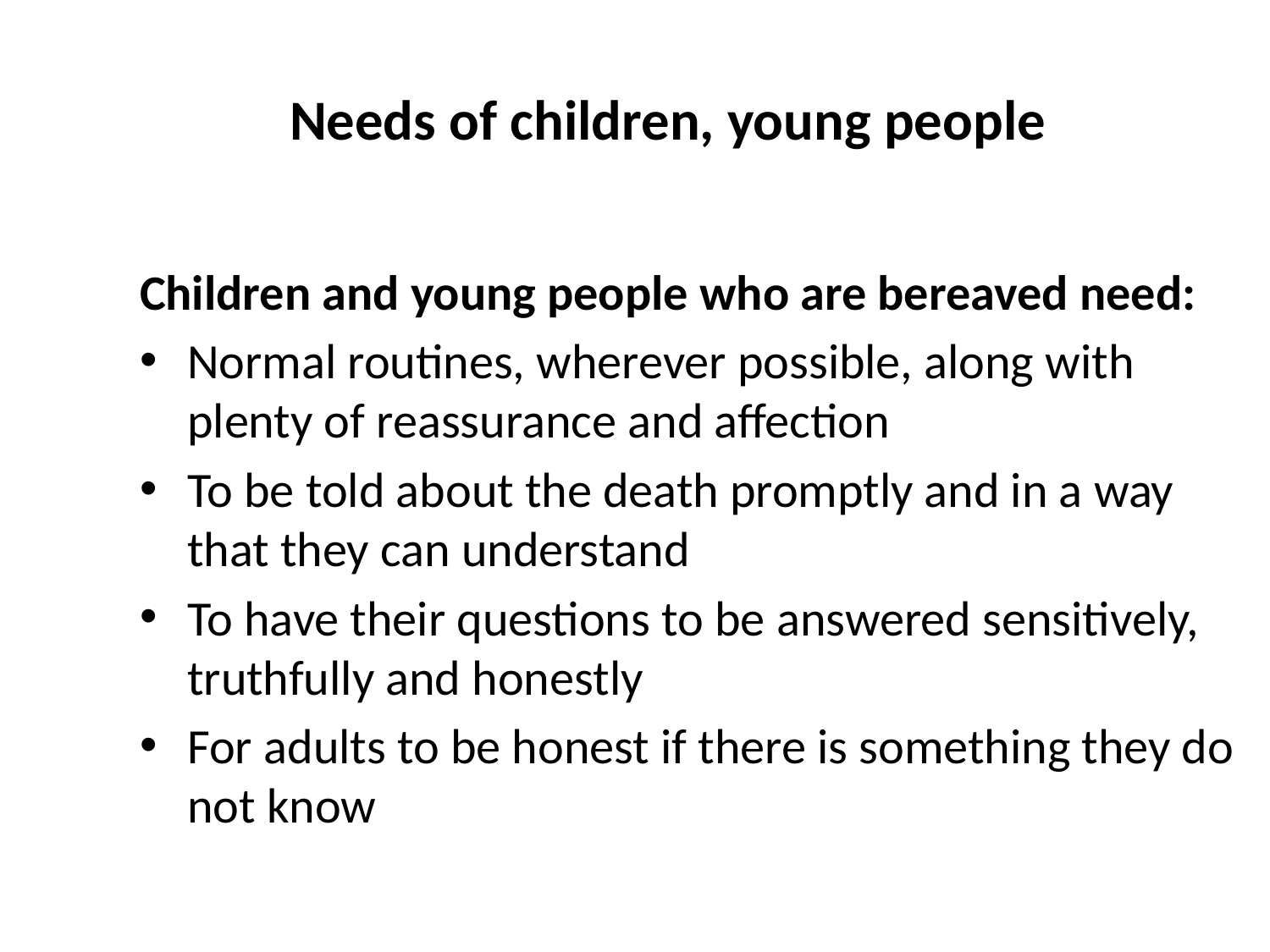

Needs of children, young people
Children and young people who are bereaved need:
Normal routines, wherever possible, along with plenty of reassurance and affection
To be told about the death promptly and in a way that they can understand
To have their questions to be answered sensitively, truthfully and honestly
For adults to be honest if there is something they do not know